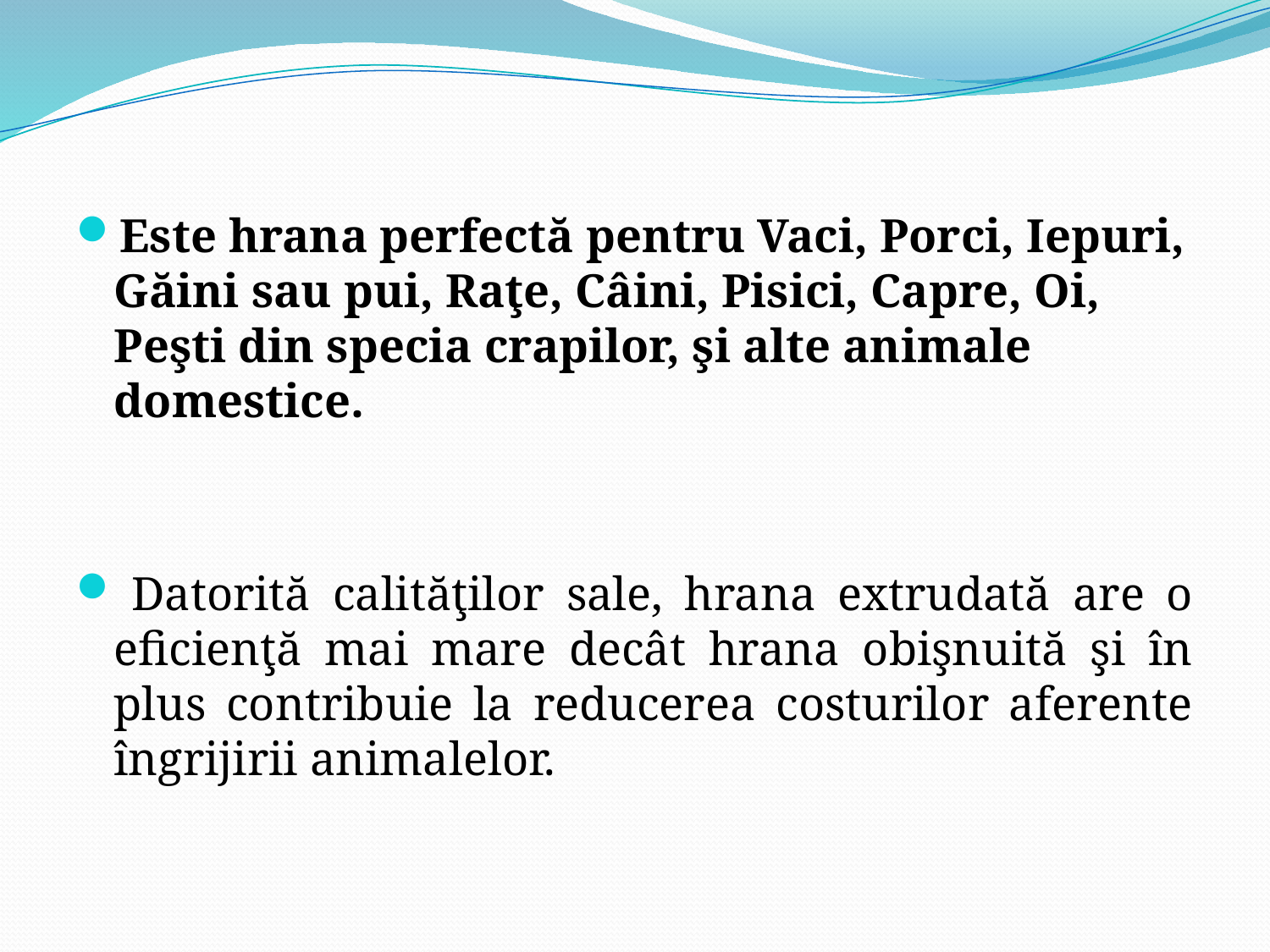

Este hrana perfectă pentru Vaci, Porci, Iepuri, Găini sau pui, Raţe, Câini, Pisici, Capre, Oi, Peşti din specia crapilor, şi alte animale domestice.

 Datorită calităţilor sale, hrana extrudată are o eficienţă mai mare decât hrana obişnuită şi în plus contribuie la reducerea costurilor aferente îngrijirii animalelor.